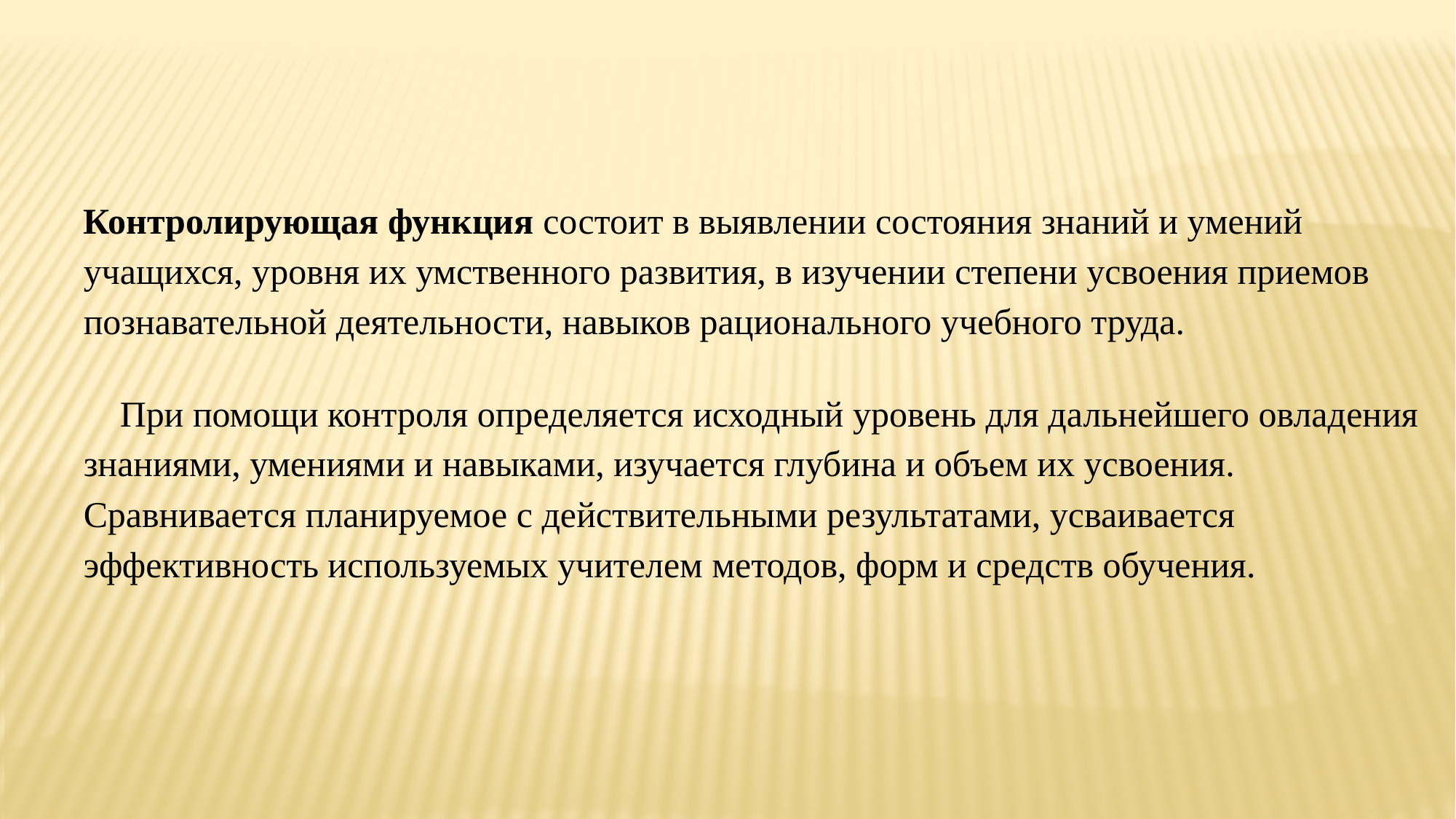

Контролирующая функция состоит в выявлении состояния знаний и умений учащихся, уровня их умственного развития, в изучении степени усвоения приемов познавательной деятельности, навыков рационального учебного труда.
    При помощи контроля определяется исходный уровень для дальнейшего овладения знаниями, умениями и навыками, изучается глубина и объем их усвоения. Сравнивается планируемое с действительными результатами, усваивается эффективность используемых учителем методов, форм и средств обучения.